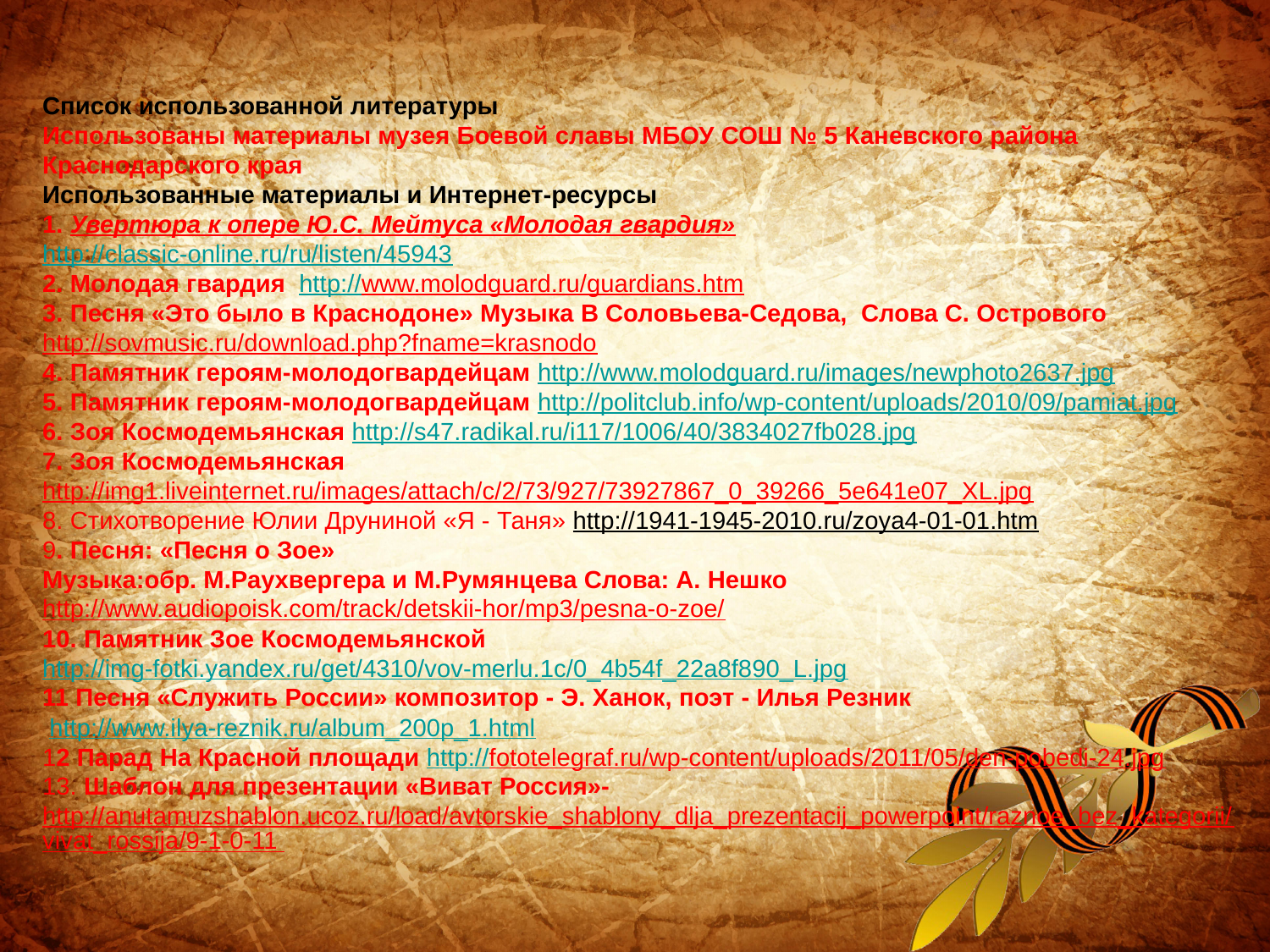

# Список использованной литературы Использованы материалы музея Боевой славы МБОУ СОШ № 5 Каневского района Краснодарского края Использованные материалы и Интернет-ресурсы 1. Увертюра к опере Ю.С. Мейтуса «Молодая гвардия» http://classic-online.ru/ru/listen/45943 2. Молодая гвардия  http://www.molodguard.ru/guardians.htm 3. Песня «Это было в Краснодоне» Музыка В Соловьева-Седова,  Слова С. Острового http://sovmusic.ru/download.php?fname=krasnodo 4. Памятник героям-молодогвардейцам http://www.molodguard.ru/images/newphoto2637.jpg 5. Памятник героям-молодогвардейцам http://politclub.info/wp-content/uploads/2010/09/pamiat.jpg 6. Зоя Космодемьянская http://s47.radikal.ru/i117/1006/40/3834027fb028.jpg 7. Зоя Космодемьянская http://img1.liveinternet.ru/images/attach/c/2/73/927/73927867_0_39266_5e641e07_XL.jpg 8. Стихотворение Юлии Друниной «Я - Таня» http://1941-1945-2010.ru/zoya4-01-01.htm 9. Песня: «Песня о Зое» Музыка:обр. М.Раухвергера и М.Румянцева Слова: А. Нешко http://www.audiopoisk.com/track/detskii-hor/mp3/pesna-o-zoe/ 10. Памятник Зое Космодемьянской http://img-fotki.yandex.ru/get/4310/vov-merlu.1c/0_4b54f_22a8f890_L.jpg 11 Песня «Служить России» композитор - Э. Ханок, поэт - Илья Резник http://www.ilya-reznik.ru/album_200p_1.html 12 Парад На Красной площади http://fototelegraf.ru/wp-content/uploads/2011/05/den-pobedi-24.jpg 13. Шаблон для презентации «Виват Россия»- http://anutamuzshablon.ucoz.ru/load/avtorskie_shablony_dlja_prezentacij_powerpoint/raznoe_bez_kategorii/vivat_rossija/9-1-0-11